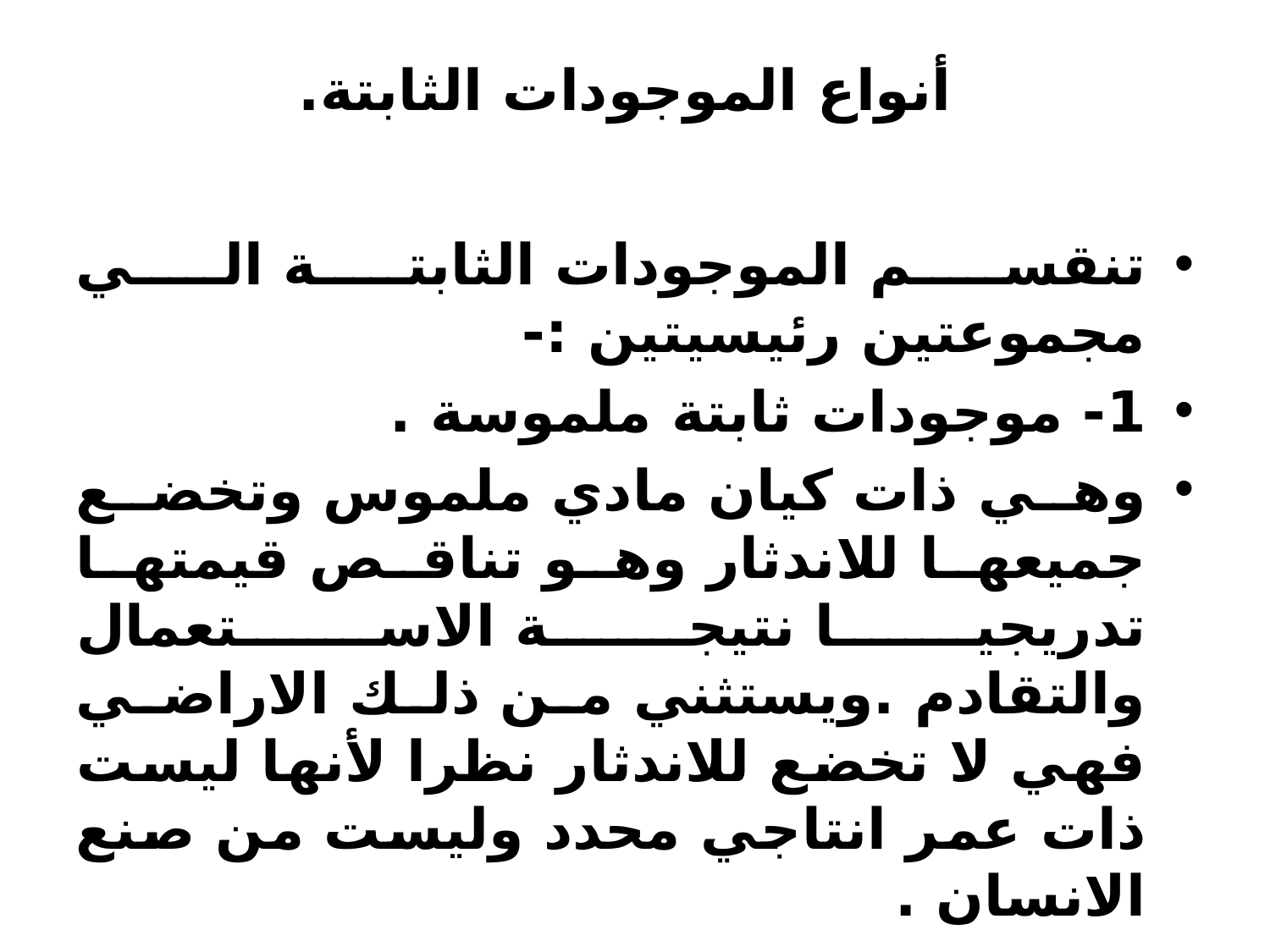

# أنواع الموجودات الثابتة.
تنقسم الموجودات الثابتة الي مجموعتين رئيسيتين :-
1- موجودات ثابتة ملموسة .
وهي ذات كيان مادي ملموس وتخضع جميعها للاندثار وهو تناقص قيمتها تدريجيا نتيجة الاستعمال والتقادم .ويستثني من ذلك الاراضي فهي لا تخضع للاندثار نظرا لأنها ليست ذات عمر انتاجي محدد وليست من صنع الانسان .